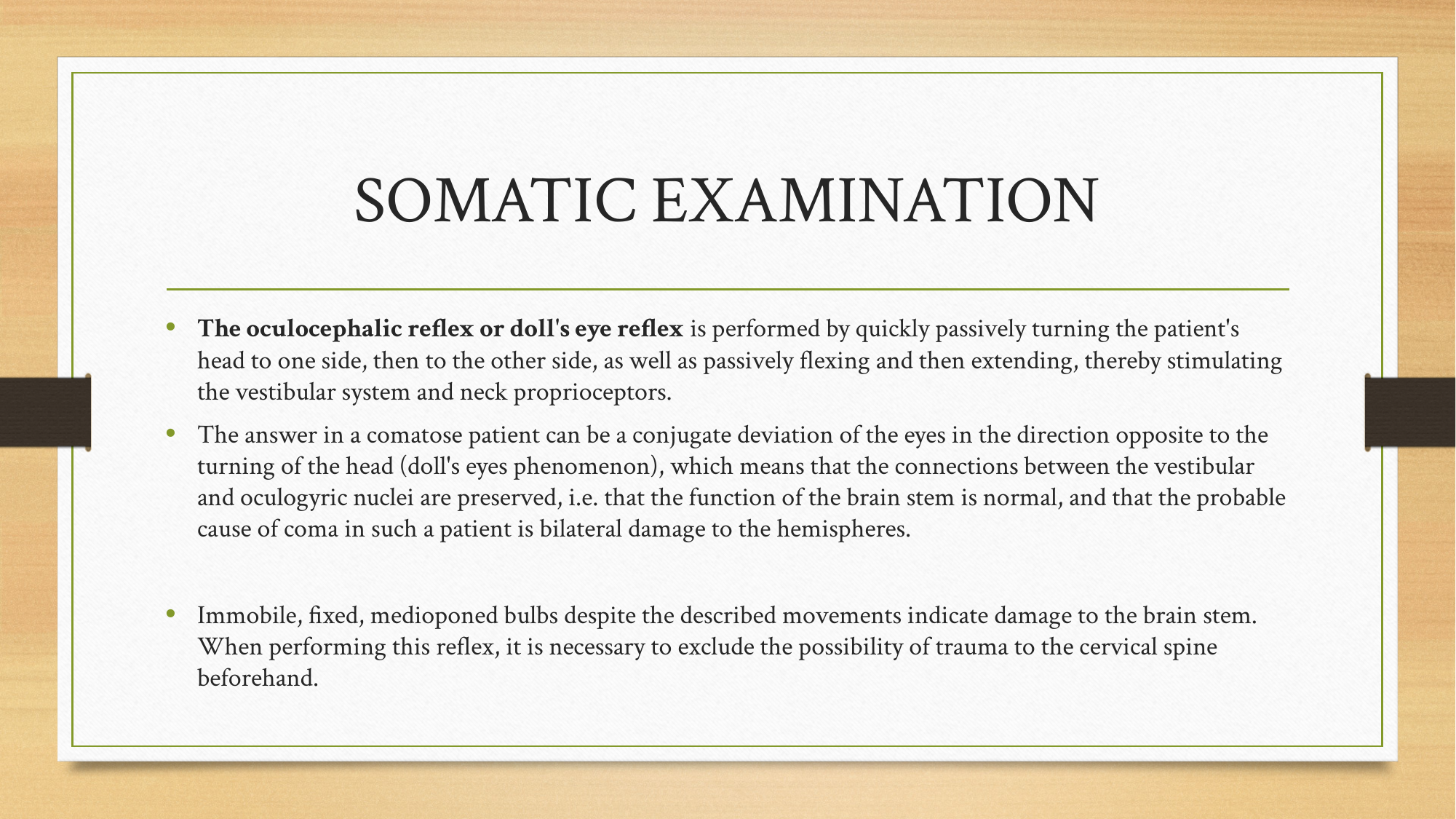

# SOMATIC EXAMINATION
The oculocephalic reflex or doll's eye reflex is performed by quickly passively turning the patient's head to one side, then to the other side, as well as passively flexing and then extending, thereby stimulating the vestibular system and neck proprioceptors.
The answer in a comatose patient can be a conjugate deviation of the eyes in the direction opposite to the turning of the head (doll's eyes phenomenon), which means that the connections between the vestibular and oculogyric nuclei are preserved, i.e. that the function of the brain stem is normal, and that the probable cause of coma in such a patient is bilateral damage to the hemispheres.

Immobile, fixed, medioponed bulbs despite the described movements indicate damage to the brain stem. When performing this reflex, it is necessary to exclude the possibility of trauma to the cervical spine beforehand.